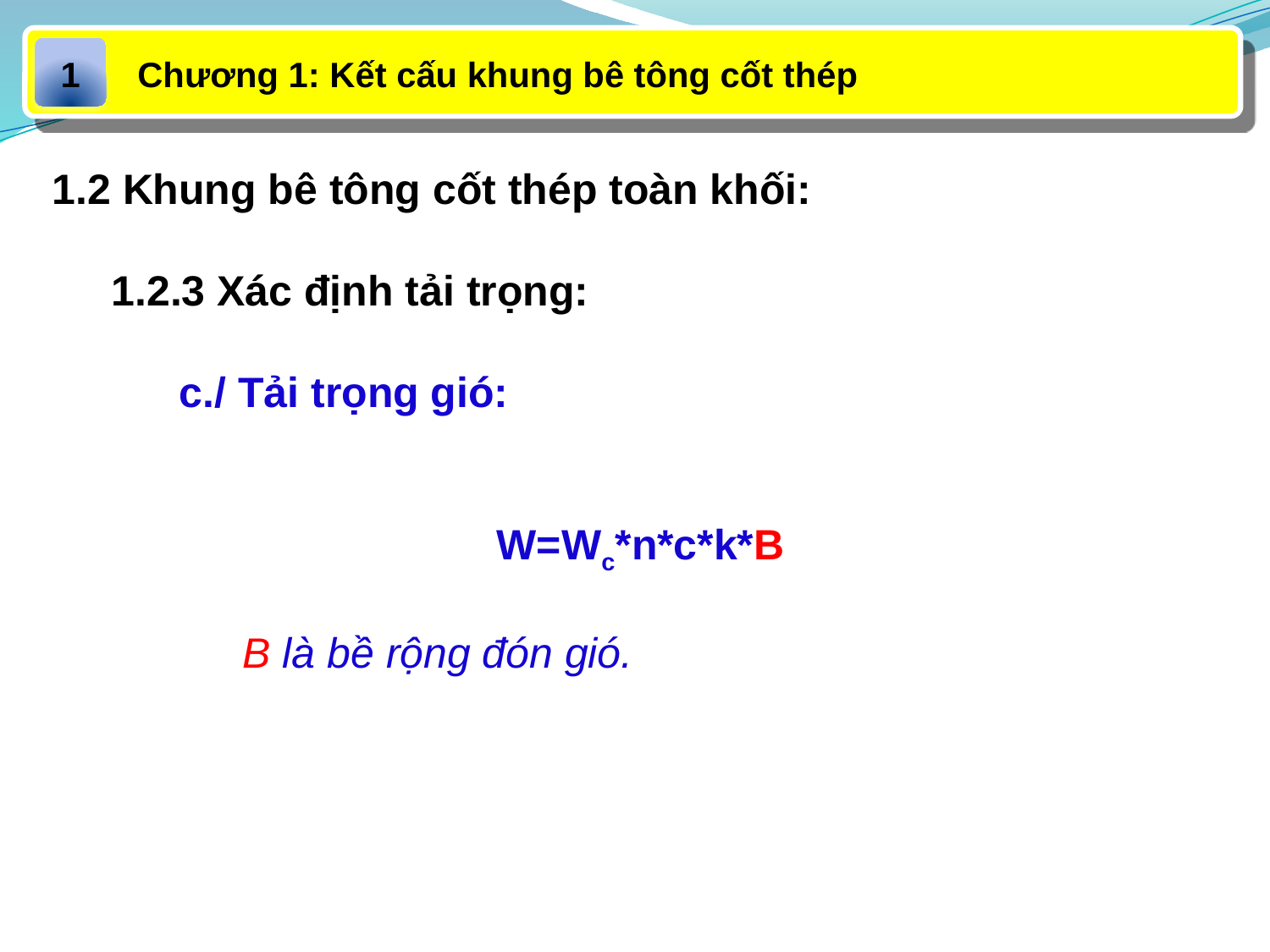

Chương 1: Kết cấu khung bê tông cốt thép

1

1.2 Khung bê tông cốt thép toàn khối:

     1.2.3 Xác định tải trọng:

	c./ Tải trọng gió:

		W=Wc*n*c*k*B

B là bề rộng đón gió.